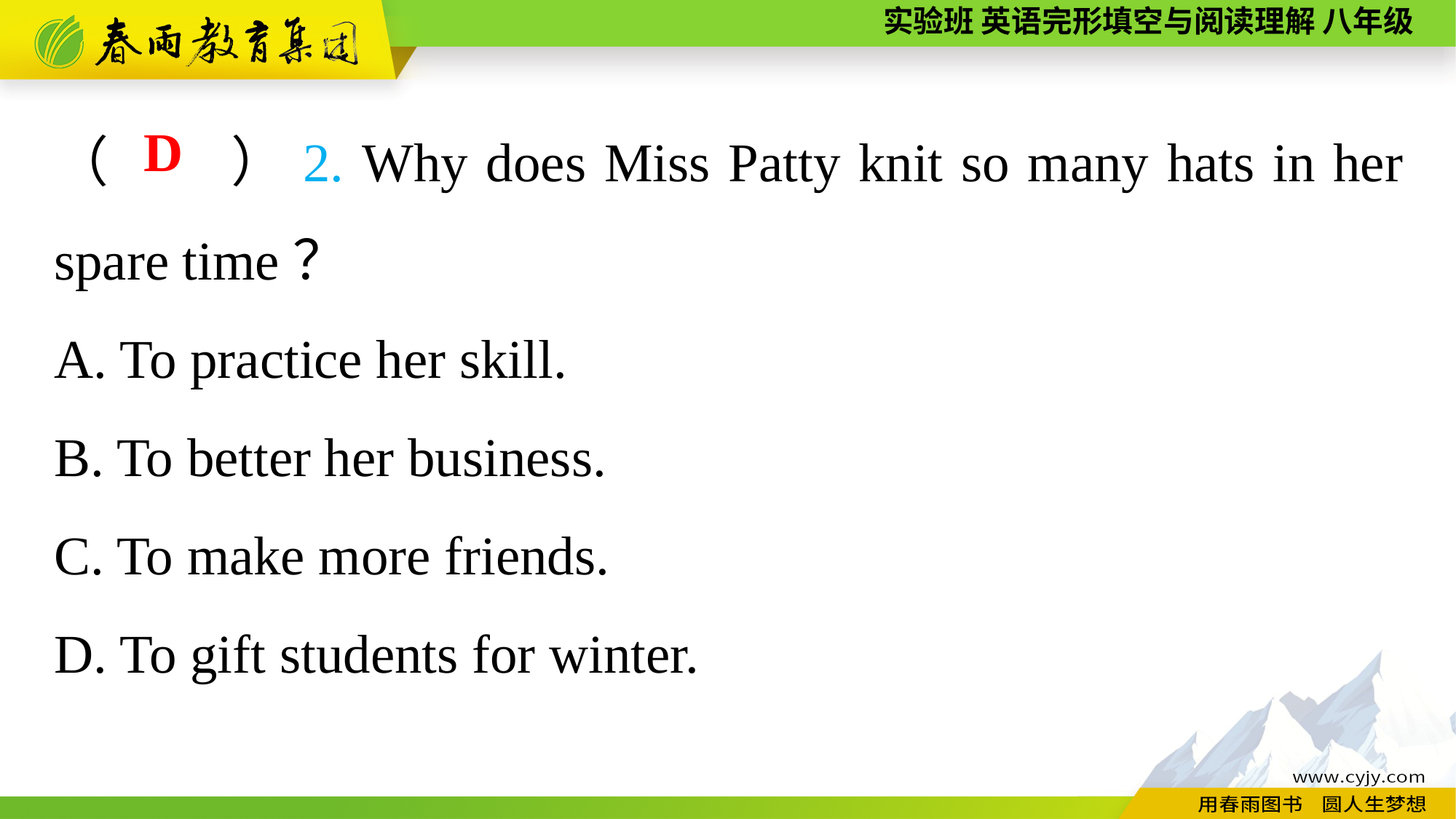

（　　）2. Why does Miss Patty knit so many hats in her spare time？
A. To practice her skill.
B. To better her business.
C. To make more friends.
D. To gift students for winter.
D